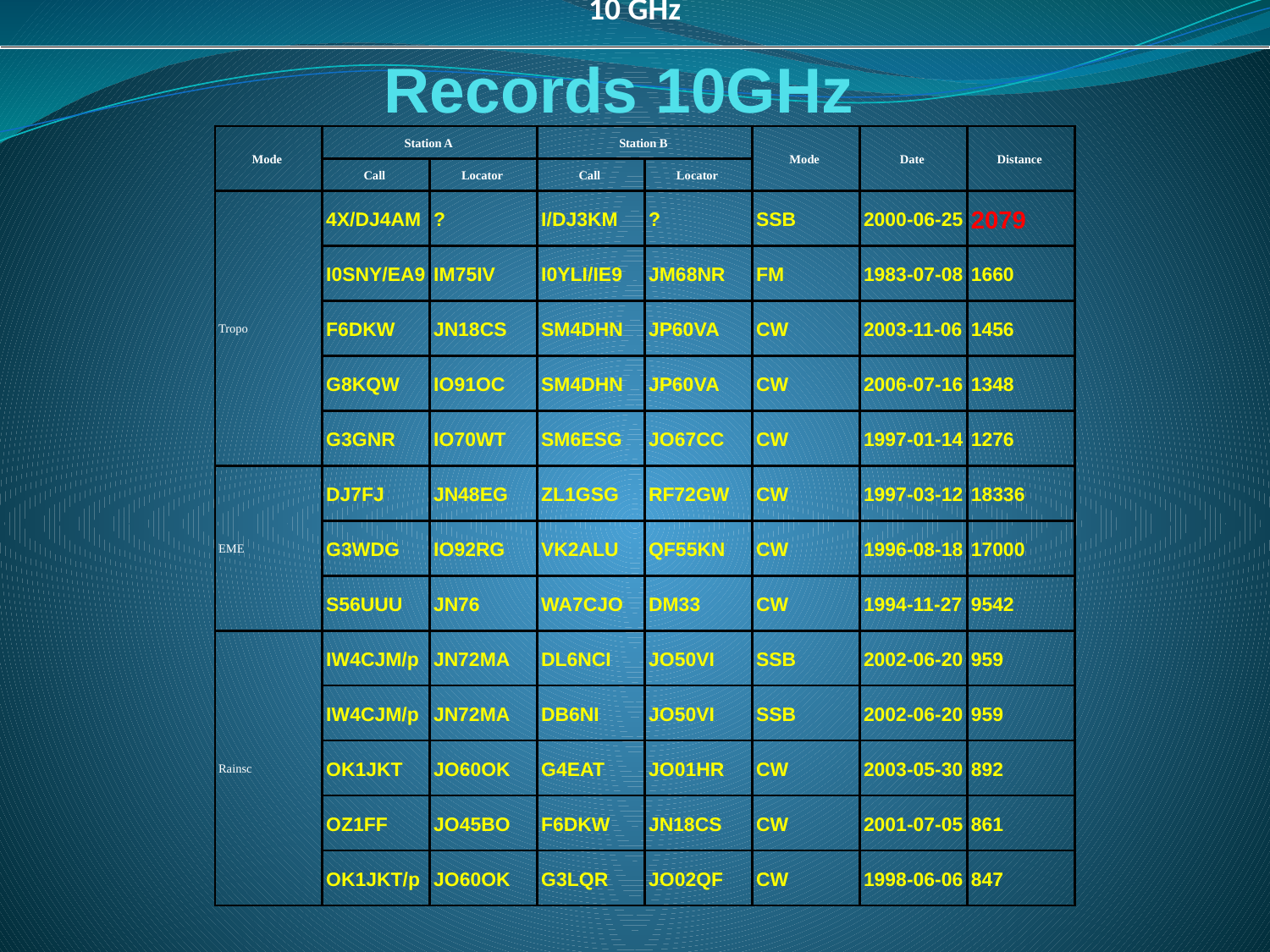

10 GHz

# Records 10GHz
| Mode | Station A |  | Station B |  | Mode | Date | Distance |
| --- | --- | --- | --- | --- | --- | --- | --- |
|  | Call | Locator | Call | Locator |  |  |  |
| Tropo | 4X/DJ4AM | ? | I/DJ3KM | ? | SSB | 2000-06-25 | 2079 |
|  | I0SNY/EA9 | IM75IV | I0YLI/IE9 | JM68NR | FM | 1983-07-08 | 1660 |
|  | F6DKW | JN18CS | SM4DHN | JP60VA | CW | 2003-11-06 | 1456 |
|  | G8KQW | IO91OC | SM4DHN | JP60VA | CW | 2006-07-16 | 1348 |
|  | G3GNR | IO70WT | SM6ESG | JO67CC | CW | 1997-01-14 | 1276 |
| EME | DJ7FJ | JN48EG | ZL1GSG | RF72GW | CW | 1997-03-12 | 18336 |
|  | G3WDG | IO92RG | VK2ALU | QF55KN | CW | 1996-08-18 | 17000 |
|  | S56UUU | JN76 | WA7CJO | DM33 | CW | 1994-11-27 | 9542 |
| Rainsc | IW4CJM/p | JN72MA | DL6NCI | JO50VI | SSB | 2002-06-20 | 959 |
|  | IW4CJM/p | JN72MA | DB6NI | JO50VI | SSB | 2002-06-20 | 959 |
|  | OK1JKT | JO60OK | G4EAT | JO01HR | CW | 2003-05-30 | 892 |
|  | OZ1FF | JO45BO | F6DKW | JN18CS | CW | 2001-07-05 | 861 |
|  | OK1JKT/p | JO60OK | G3LQR | JO02QF | CW | 1998-06-06 | 847 |